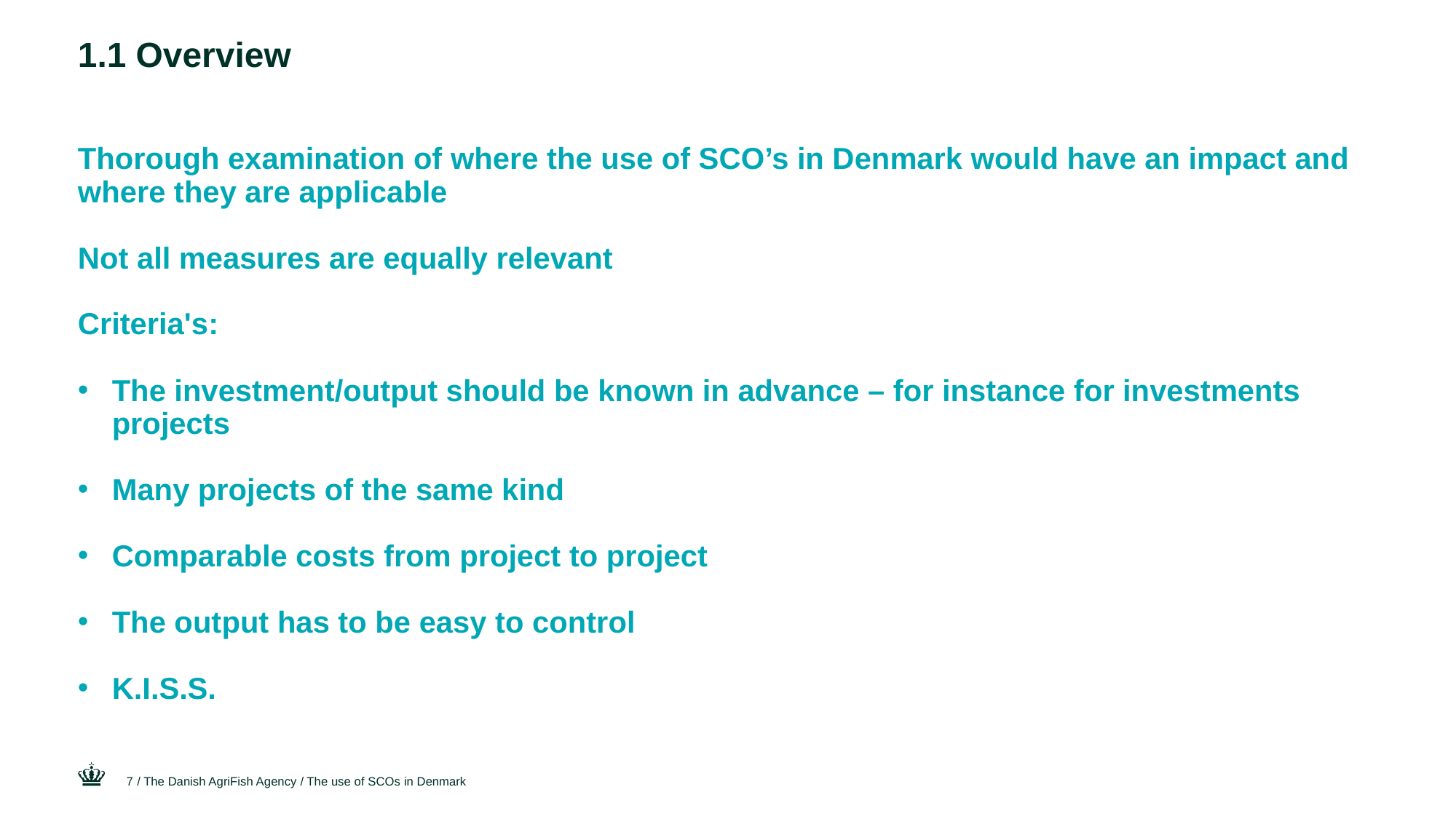

# 1.1 Overview
Thorough examination of where the use of SCO’s in Denmark would have an impact and where they are applicable

Not all measures are equally relevant

Criteria's:

The investment/output should be known in advance – for instance for investments projects

Many projects of the same kind

Comparable costs from project to project

The output has to be easy to control

K.I.S.S.

7
/ The Danish AgriFish Agency / The use of SCOs in Denmark
28 September 2016